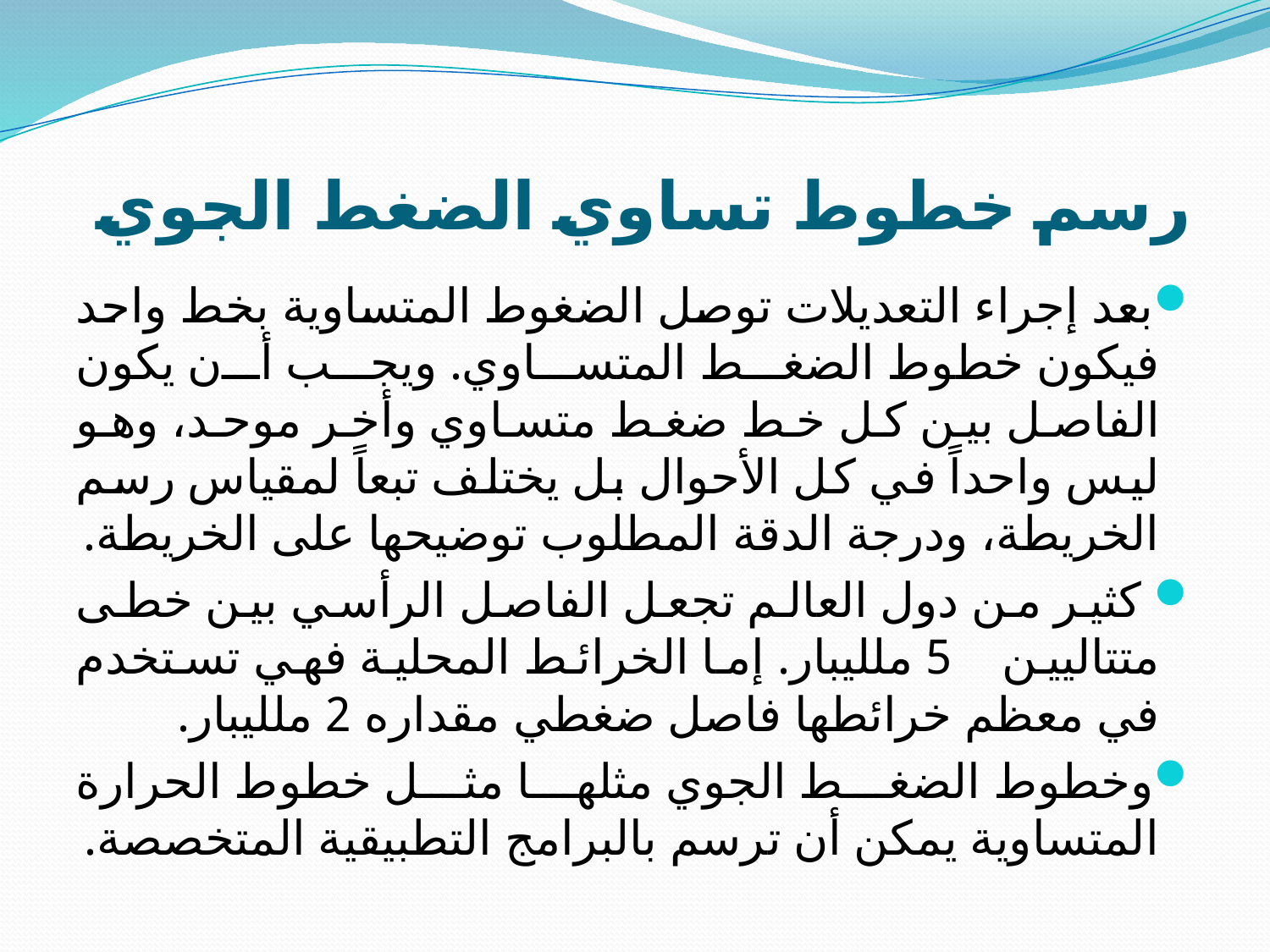

# رسم خطوط تساوي الضغط الجوي
بعد إجراء التعديلات توصل الضغوط المتساوية بخط واحد فيكون خطوط الضغط المتساوي. ويجب أن يكون الفاصل بين كل خط ضغط متساوي وأخر موحد، وهو ليس واحداً في كل الأحوال بل يختلف تبعاً لمقياس رسم الخريطة، ودرجة الدقة المطلوب توضيحها على الخريطة.
 كثير من دول العالم تجعل الفاصل الرأسي بين خطى متتاليين    5 ملليبار. إما الخرائط المحلية فهي تستخدم في معظم خرائطها فاصل ضغطي مقداره 2 ملليبار.
وخطوط الضغط الجوي مثلها مثل خطوط الحرارة المتساوية يمكن أن ترسم بالبرامج التطبيقية المتخصصة.